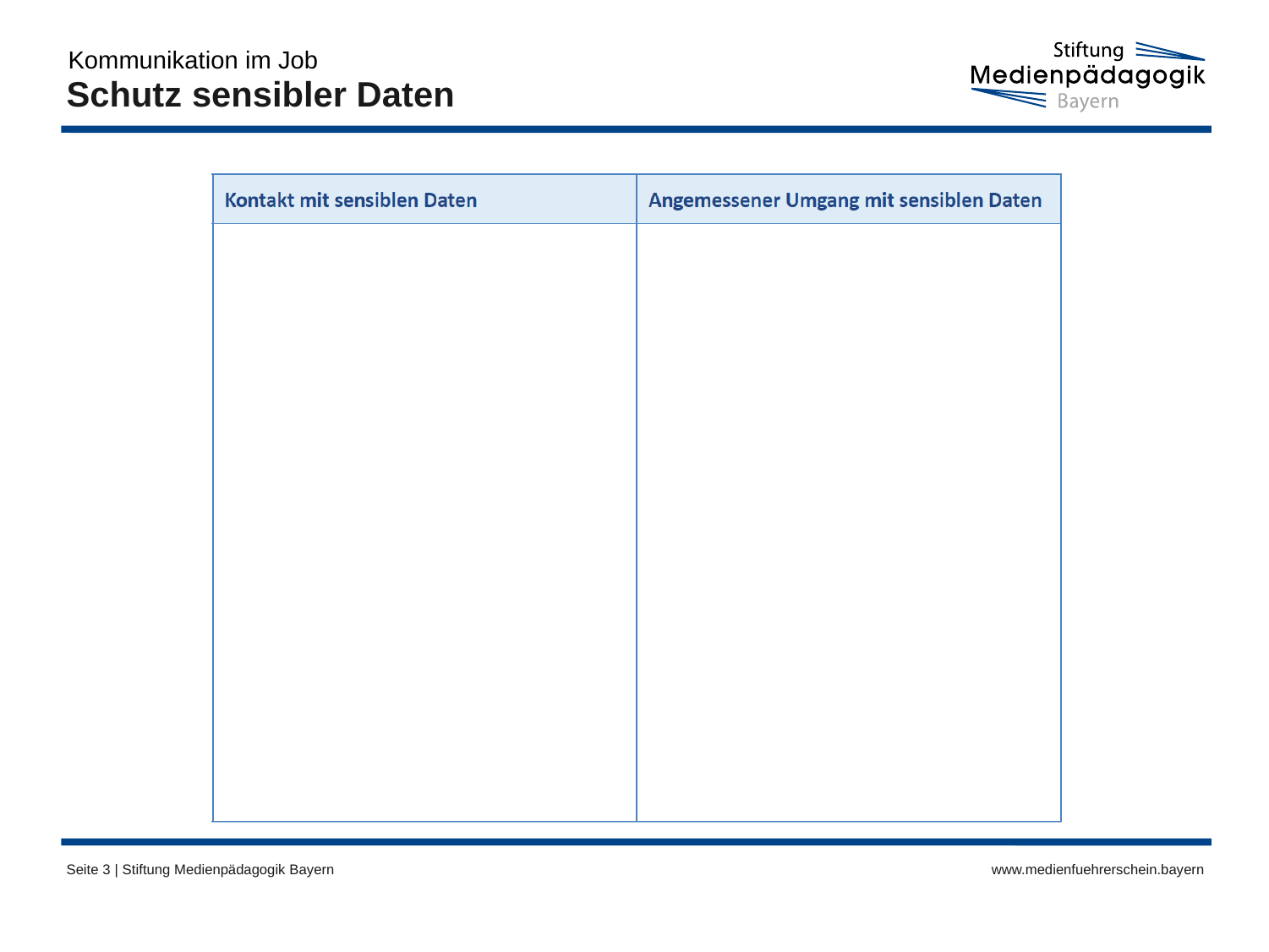

Kommunikation im Job
# Schutz sensibler Daten